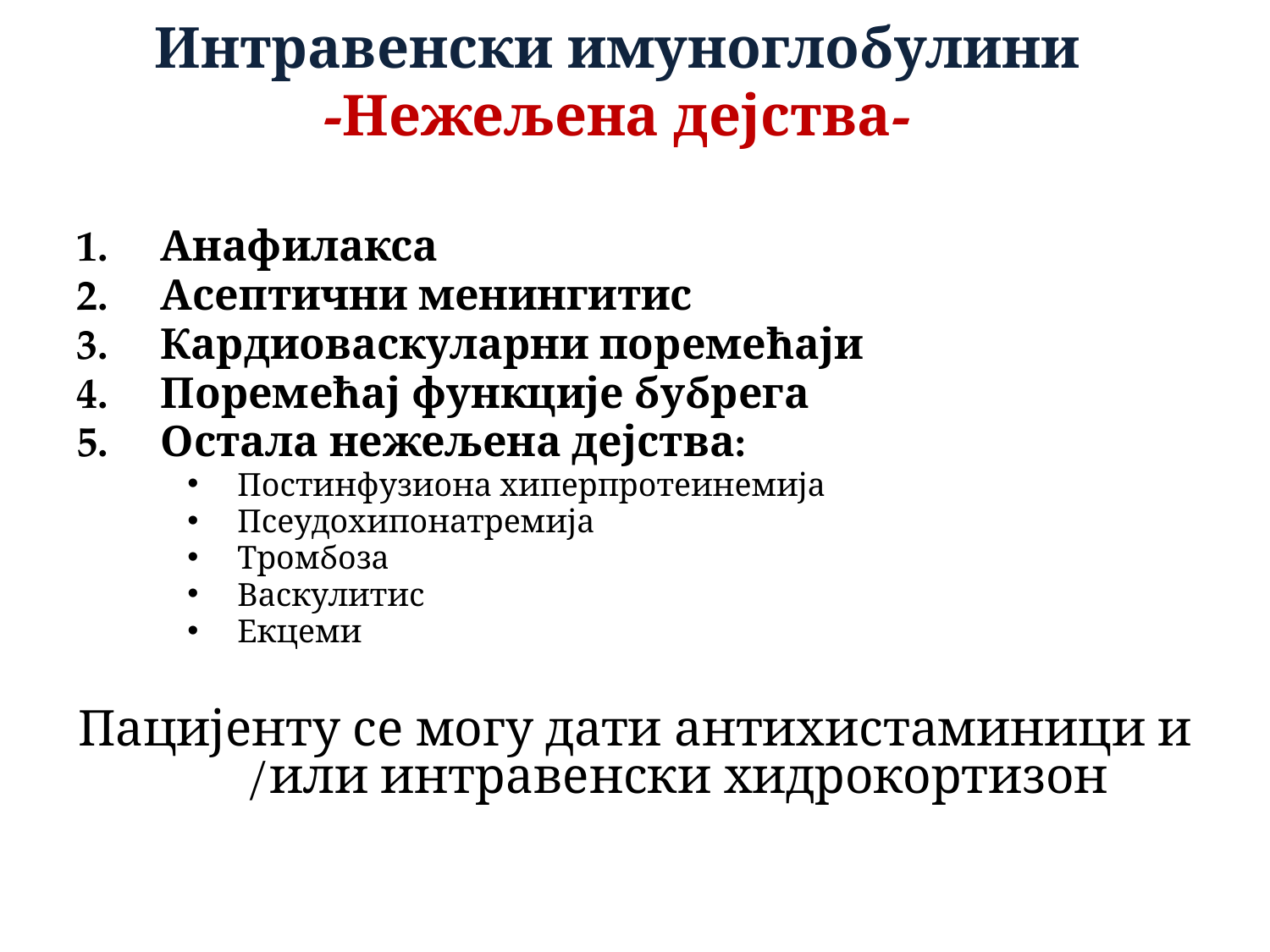

# Интравенски имуноглобулини -Нежељена дејства-
Анафилакса
Асептични менингитис
Кардиоваскуларни поремећаји
Поремећај функције бубрега
Остала нежељена дејства:
Постинфузиона хиперпротеинемија
Псеудохипонатремија
Тромбоза
Васкулитис
Екцеми

Пацијенту се могу дати антихистаминици и /или интравенски хидрокортизон